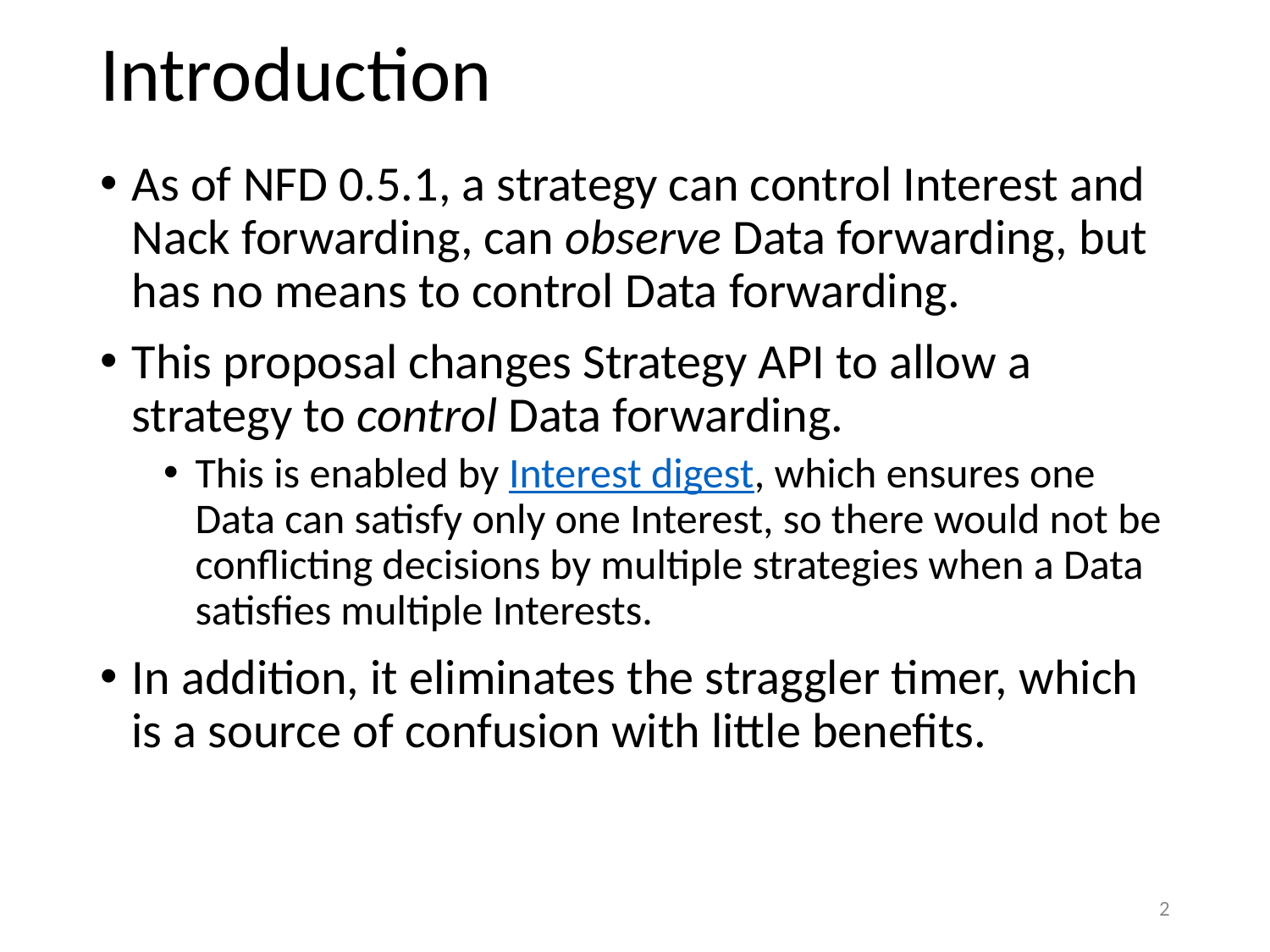

# Introduction
As of NFD 0.5.1, a strategy can control Interest and Nack forwarding, can observe Data forwarding, but has no means to control Data forwarding.
This proposal changes Strategy API to allow a strategy to control Data forwarding.
This is enabled by Interest digest, which ensures one Data can satisfy only one Interest, so there would not be conflicting decisions by multiple strategies when a Data satisfies multiple Interests.
In addition, it eliminates the straggler timer, which is a source of confusion with little benefits.
2